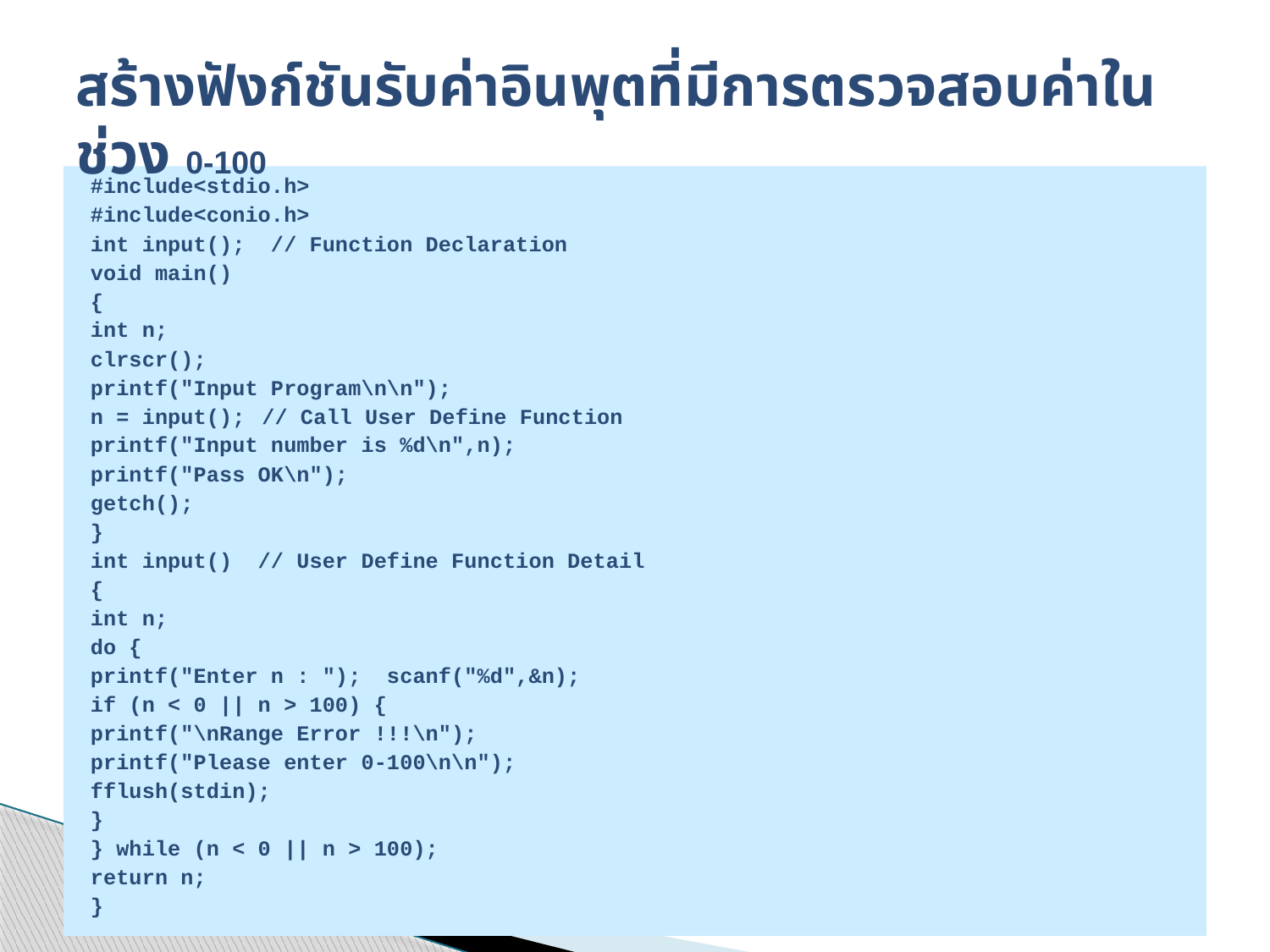

# สร้างฟังก์ชันรับค่าอินพุตที่มีการตรวจสอบค่าในช่วง 0-100
#include<stdio.h>
#include<conio.h>
int input();  // Function Declaration
void main()
{
	int n;
	clrscr();
	printf("Input Program\n\n");
	n = input();	// Call User Define Function
	printf("Input number is %d\n",n);
	printf("Pass OK\n");
	getch();
}
int input()  // User Define Function Detail
{
	int n;
	do {
		printf("Enter n : ");  scanf("%d",&n);
		if (n < 0 || n > 100) {
			printf("\nRange Error !!!\n");
			printf("Please enter 0-100\n\n");
			fflush(stdin);
		}
	} while (n < 0 || n > 100);
	return n;
}